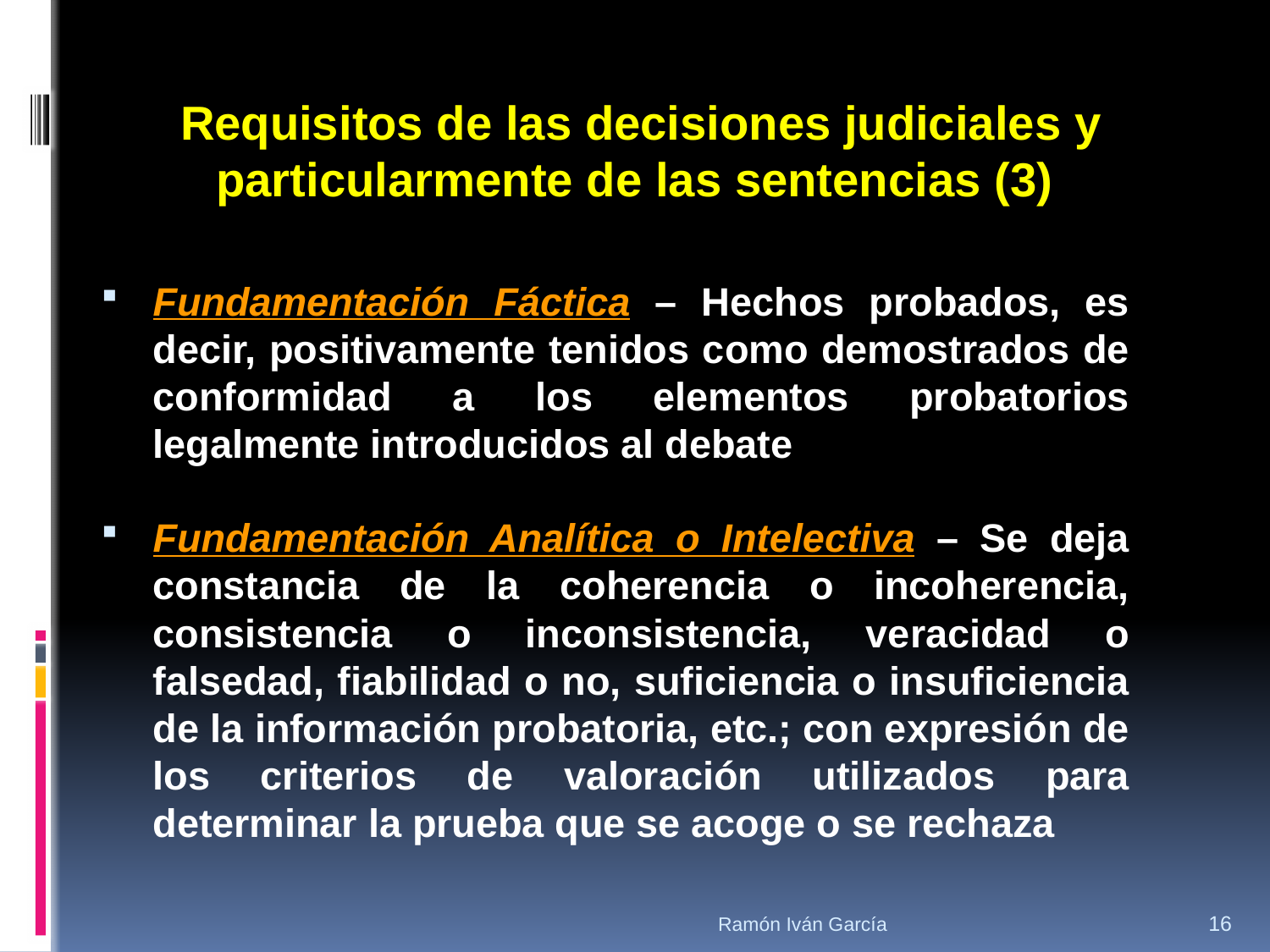

Requisitos de las decisiones judiciales y particularmente de las sentencias (3)

Fundamentación Fáctica – Hechos probados, es decir, positivamente tenidos como demostrados de conformidad a los elementos probatorios legalmente introducidos al debate

Fundamentación Analítica o Intelectiva – Se deja constancia de la coherencia o incoherencia, consistencia o inconsistencia, veracidad o falsedad, fiabilidad o no, suficiencia o insuficiencia de la información probatoria, etc.; con expresión de los criterios de valoración utilizados para determinar la prueba que se acoge o se rechaza
Ramón Iván García
16